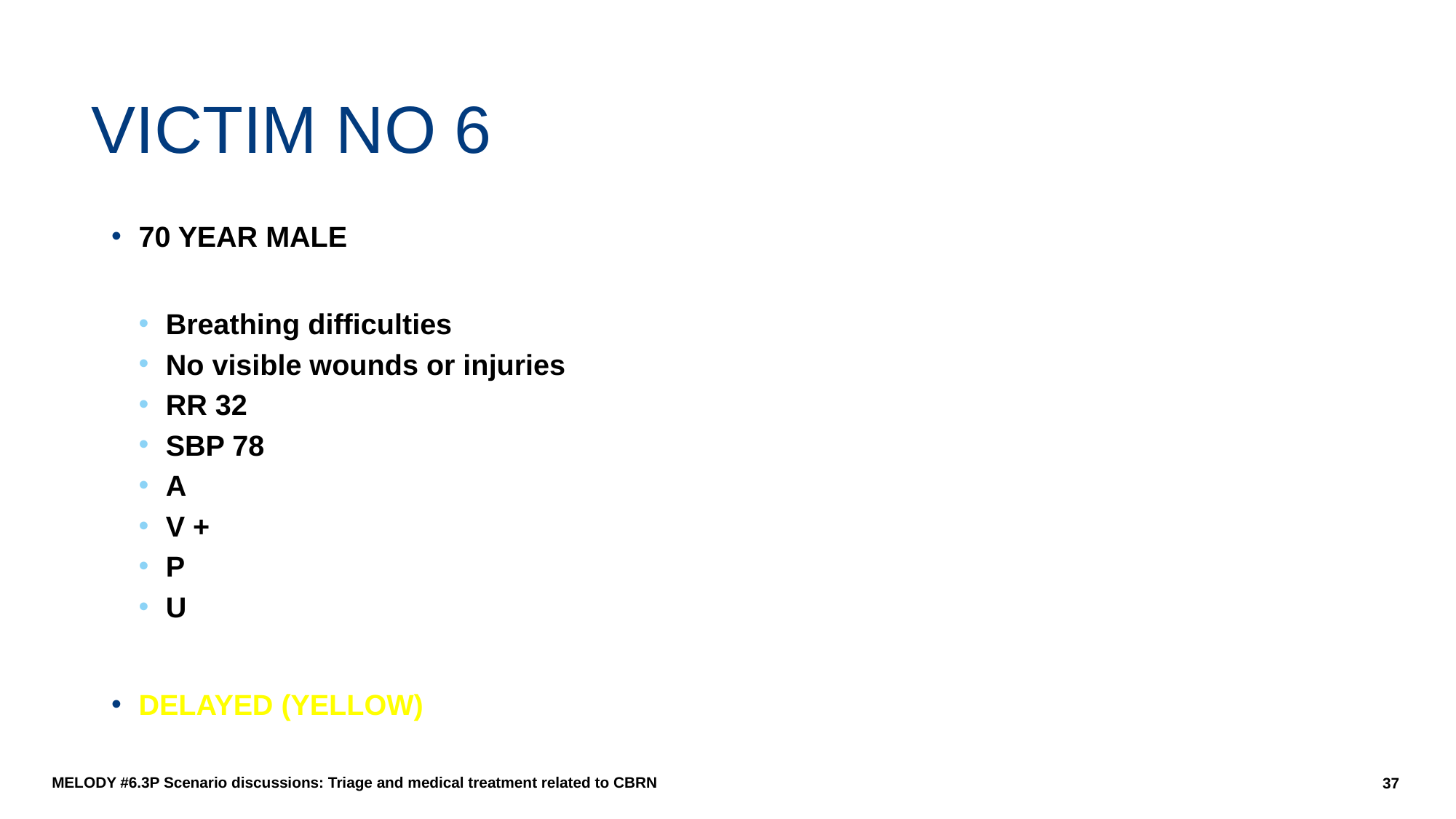

# VICTIM NO 6
70 YEAR MALE

Breathing difficulties
No visible wounds or injuries
RR 32
SBP 78
A
V +
P
U

DELAYED (YELLOW)

MELODY #6.3P Scenario discussions: Triage and medical treatment related to CBRN
37